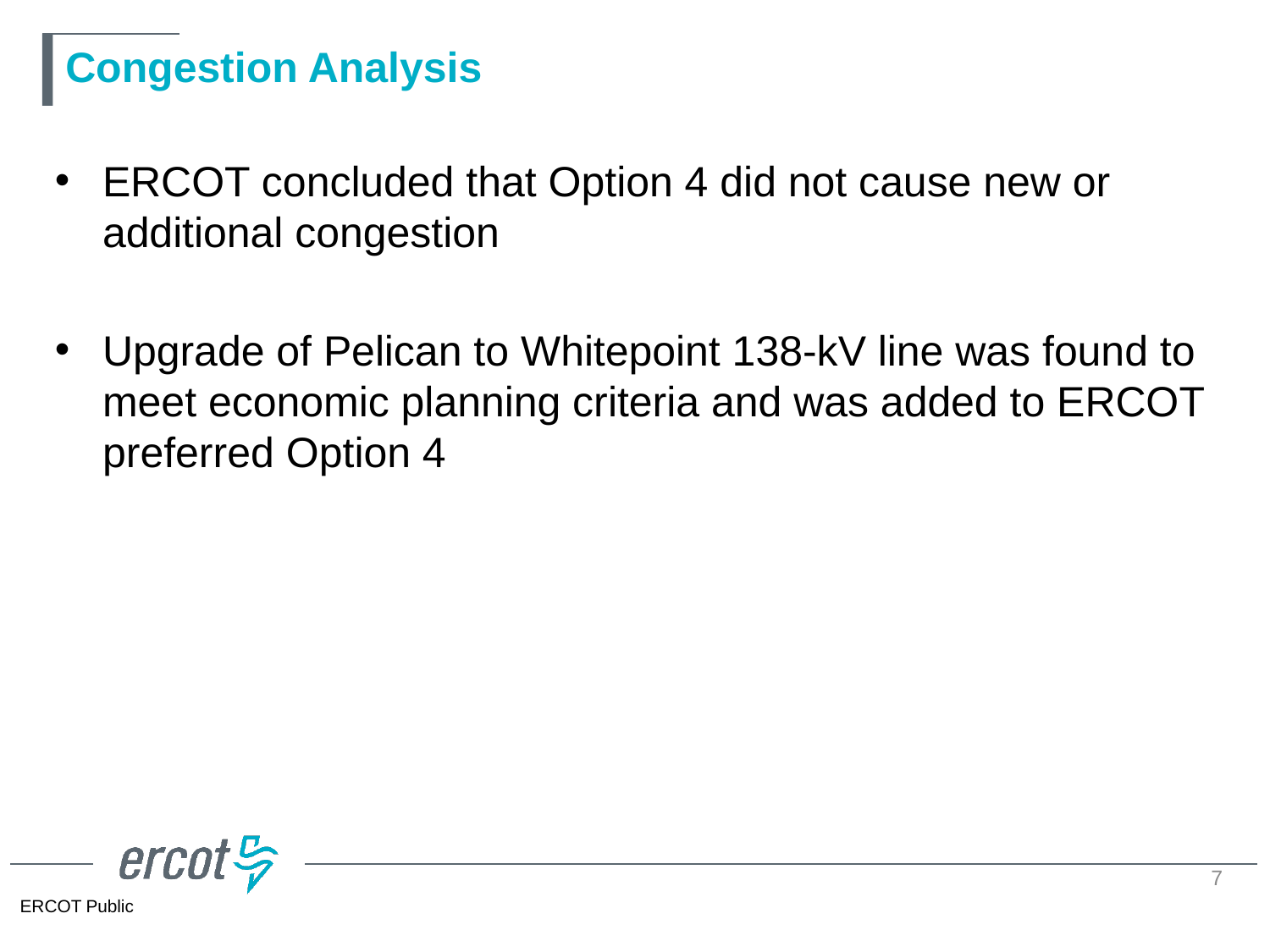

# Congestion Analysis
ERCOT concluded that Option 4 did not cause new or additional congestion

Upgrade of Pelican to Whitepoint 138-kV line was found to meet economic planning criteria and was added to ERCOT preferred Option 4
7